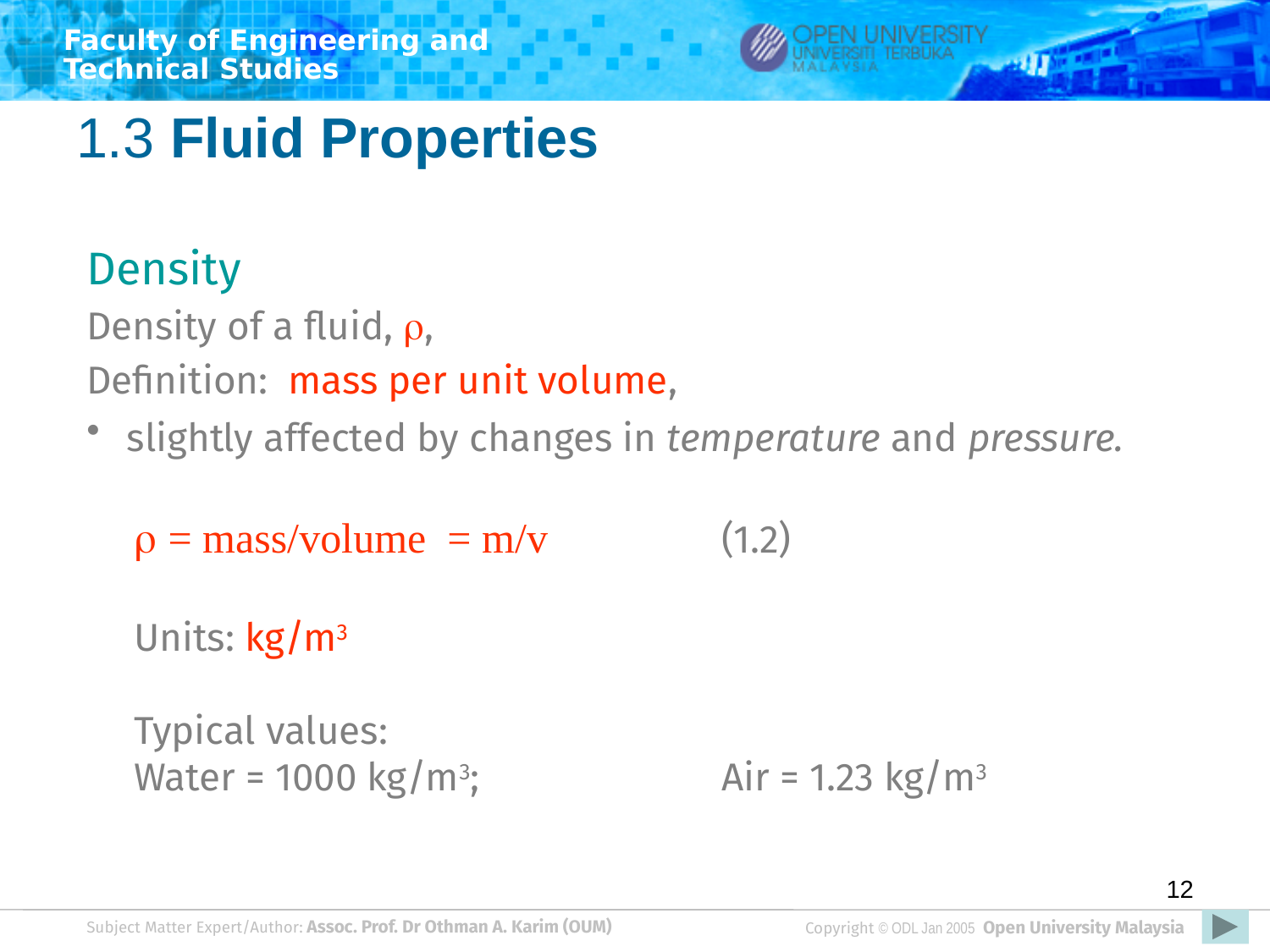

# 1.3 Fluid Properties
Density
Density of a fluid, ρ,
Definition:  mass per unit volume,
 slightly affected by changes in temperature and pressure.

	ρ = mass/volume  = m/v		(1.2)

	Units: kg/m3

	Typical values:
	Water = 1000 kg/m3;		Air = 1.23 kg/m3
12
Copyright © ODL Jan 2005  Open University Malaysia